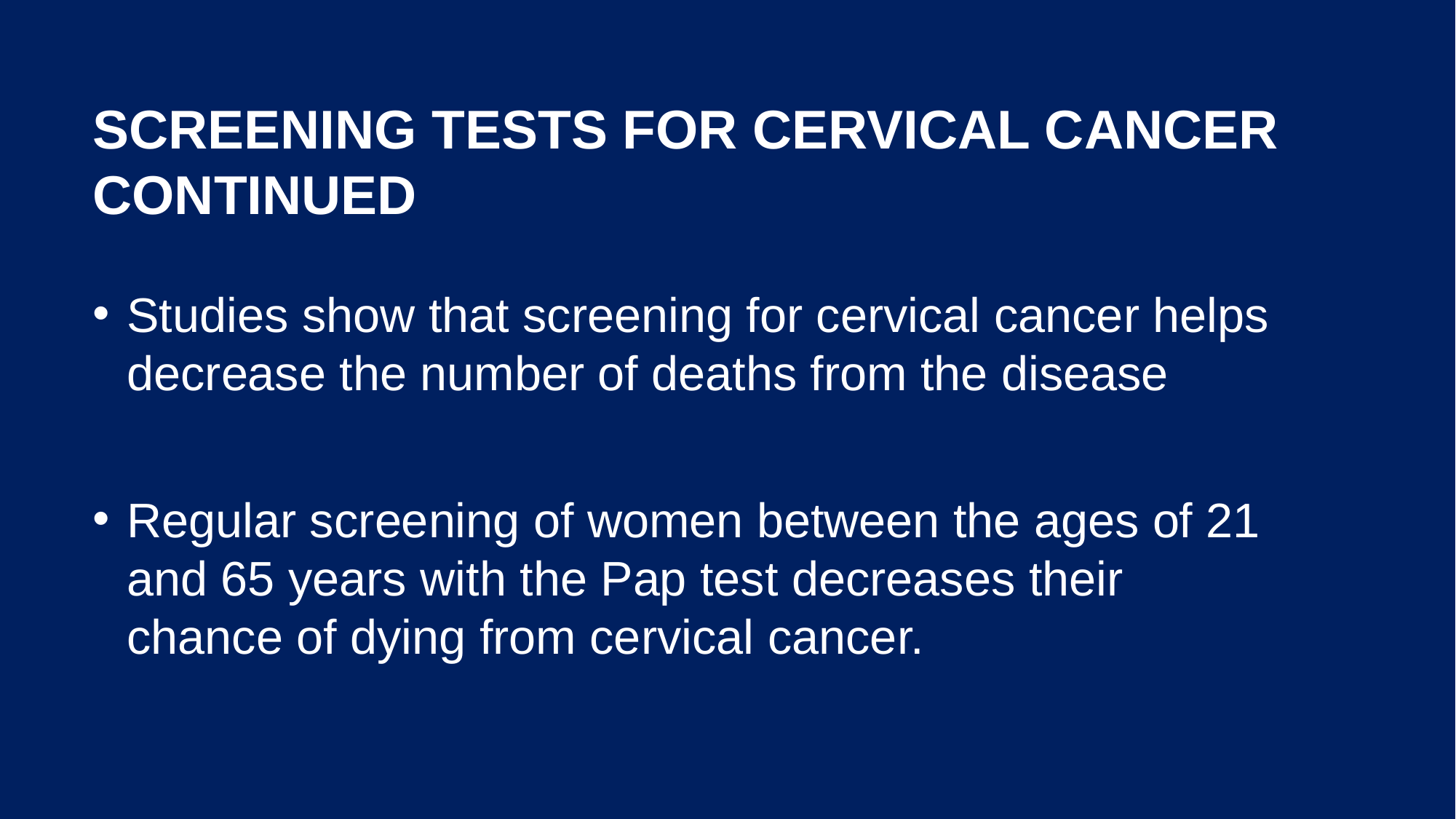

# Screening Tests for Cervical Cancer continued
Studies show that screening for cervical cancer helps decrease the number of deaths from the disease

Regular screening of women between the ages of 21 and 65 years with the Pap test decreases their chance of dying from cervical cancer.